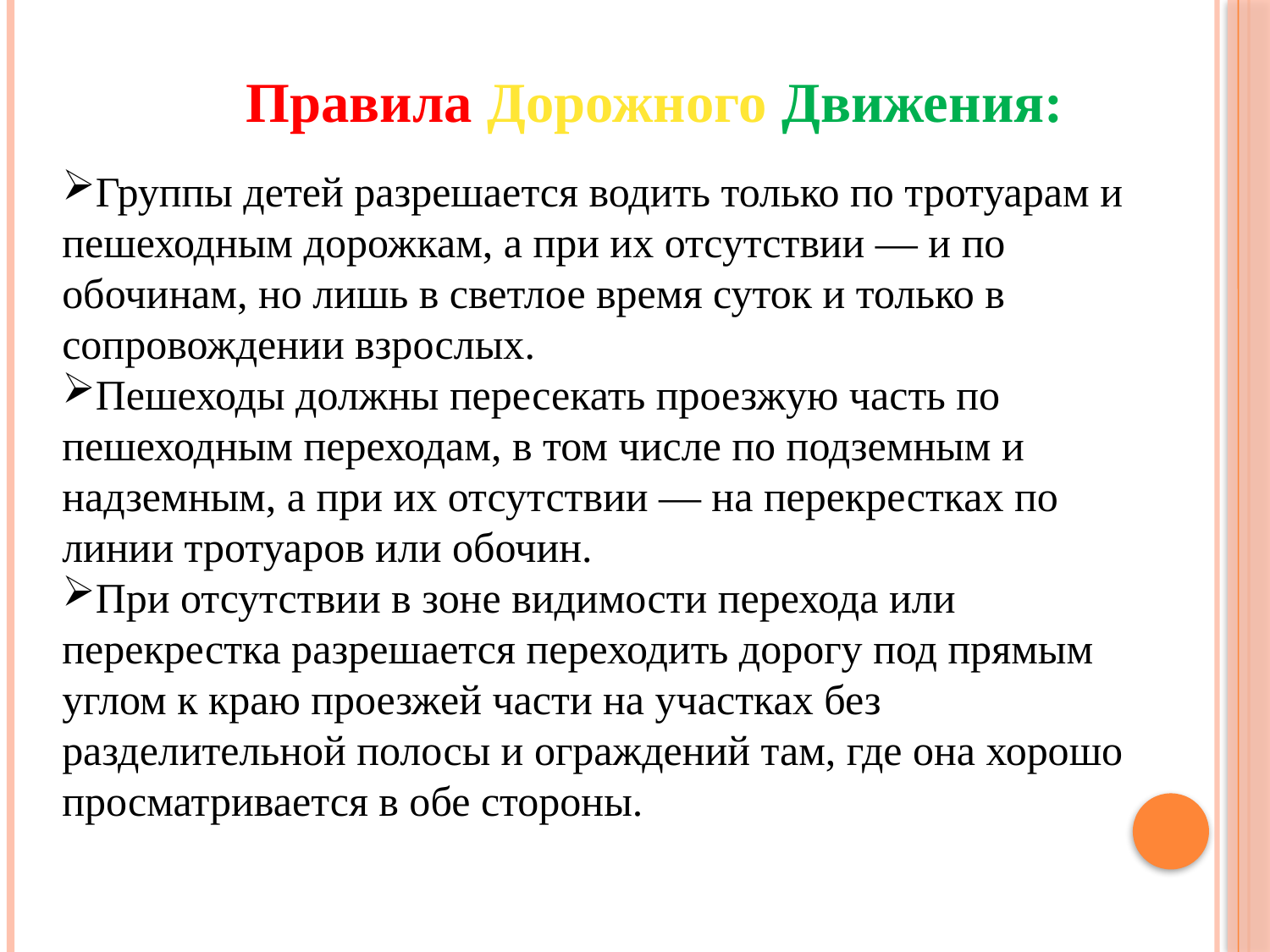

Правила Дорожного Движения:
Группы детей разрешается водить только по тротуарам и пешеходным дорожкам, а при их отсутствии — и по обочинам, но лишь в светлое время суток и только в сопровождении взрослых.
Пешеходы должны пересекать проезжую часть по пешеходным переходам, в том числе по подземным и надземным, а при их отсутствии — на перекрестках по линии тротуаров или обочин.
При отсутствии в зоне видимости перехода или перекрестка разрешается переходить дорогу под прямым углом к краю проезжей части на участках без разделительной полосы и ограждений там, где она хорошо просматривается в обе стороны.